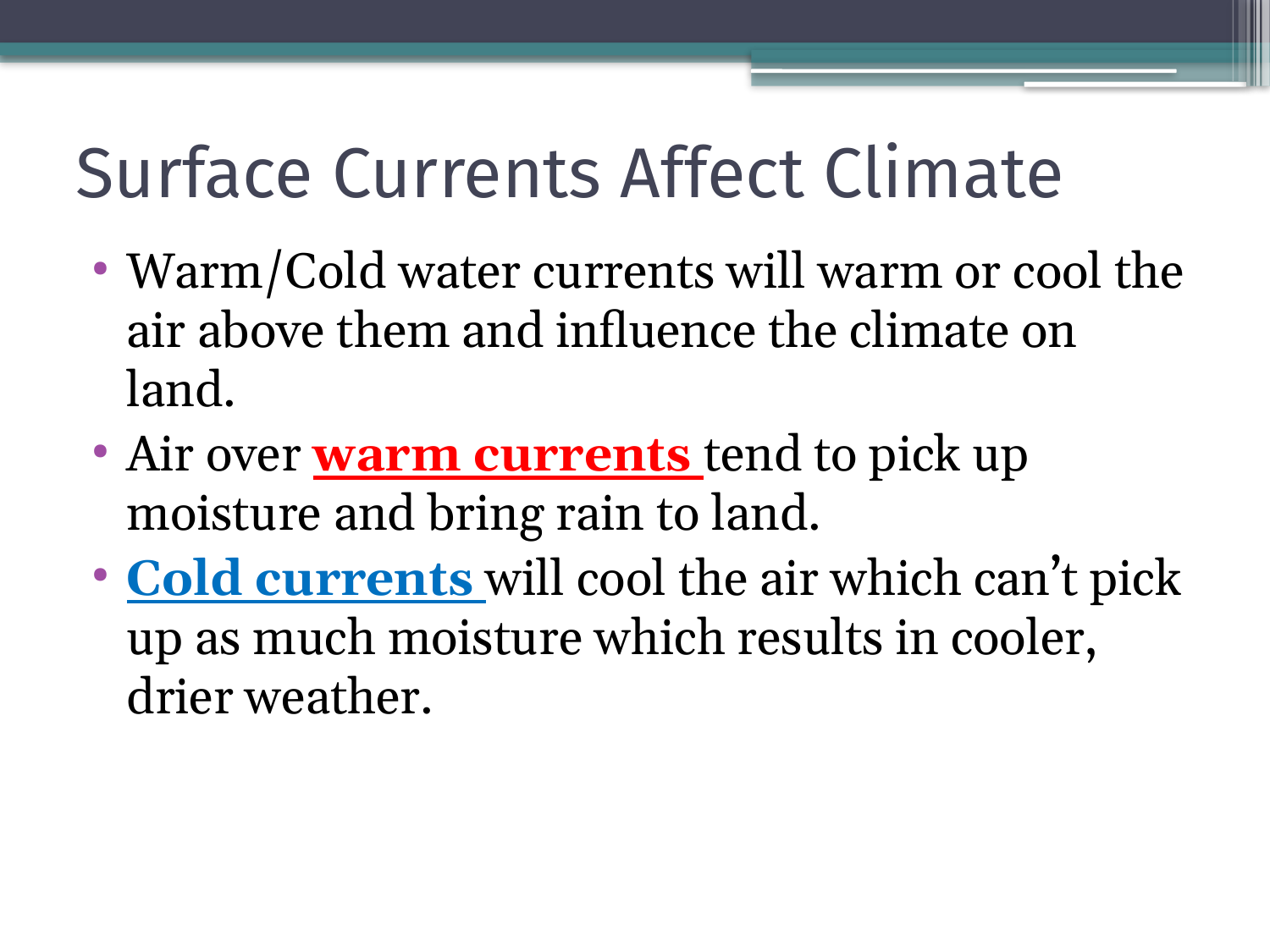

# Surface Currents Affect Climate
Warm/Cold water currents will warm or cool the air above them and influence the climate on land.
Air over warm currents tend to pick up moisture and bring rain to land.
Cold currents will cool the air which can’t pick up as much moisture which results in cooler, drier weather.